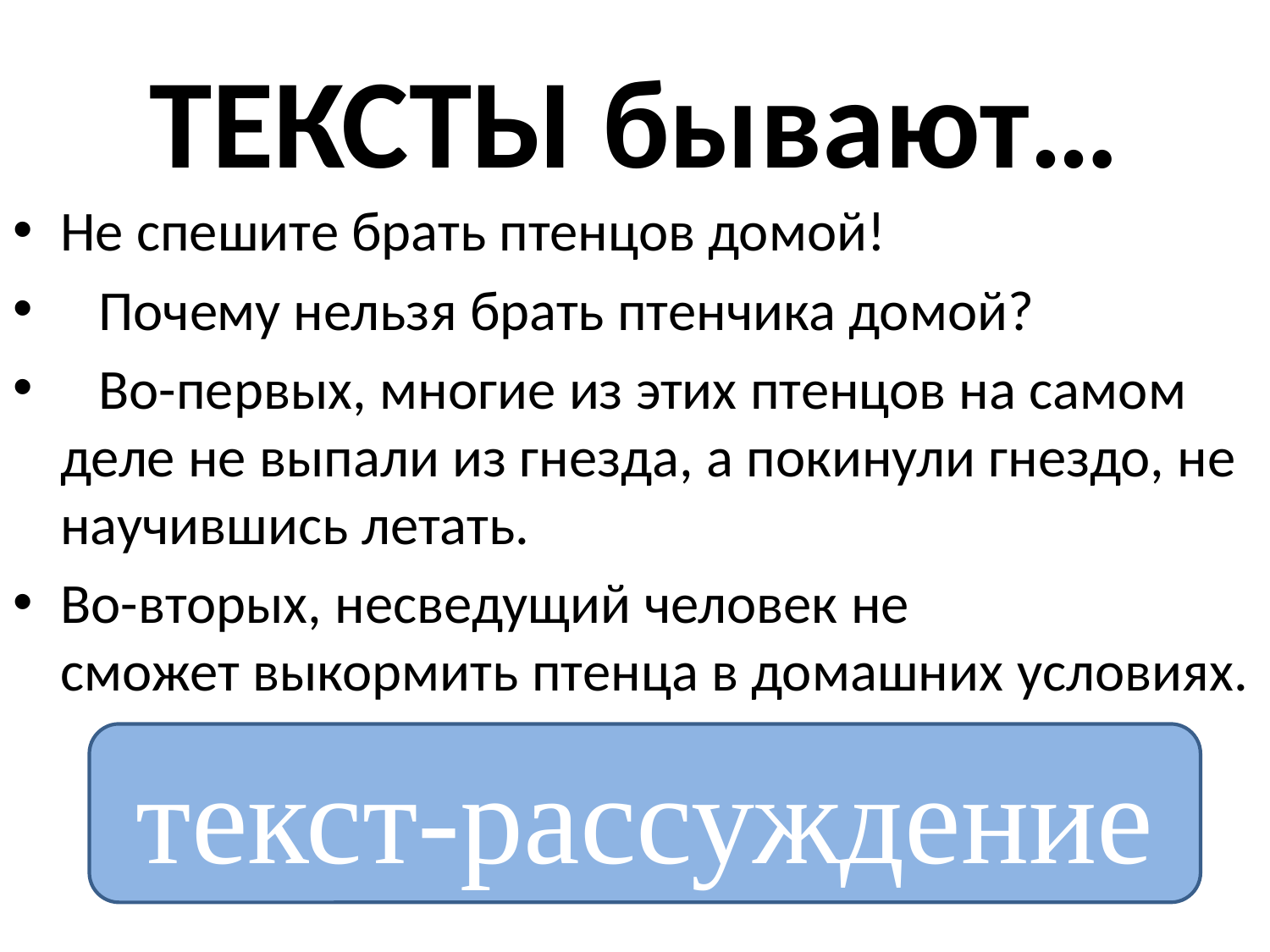

# ТЕКСТЫ бывают…
Не спешите брать птенцов домой!
   Почему нельзя брать птенчика домой?
   Во-первых, многие из этих птенцов на самом деле не выпали из гнезда, а покинули гнездо, не научившись летать.
Во-вторых, несведущий человек не сможет выкормить птенца в домашних условиях.
текст-рассуждение